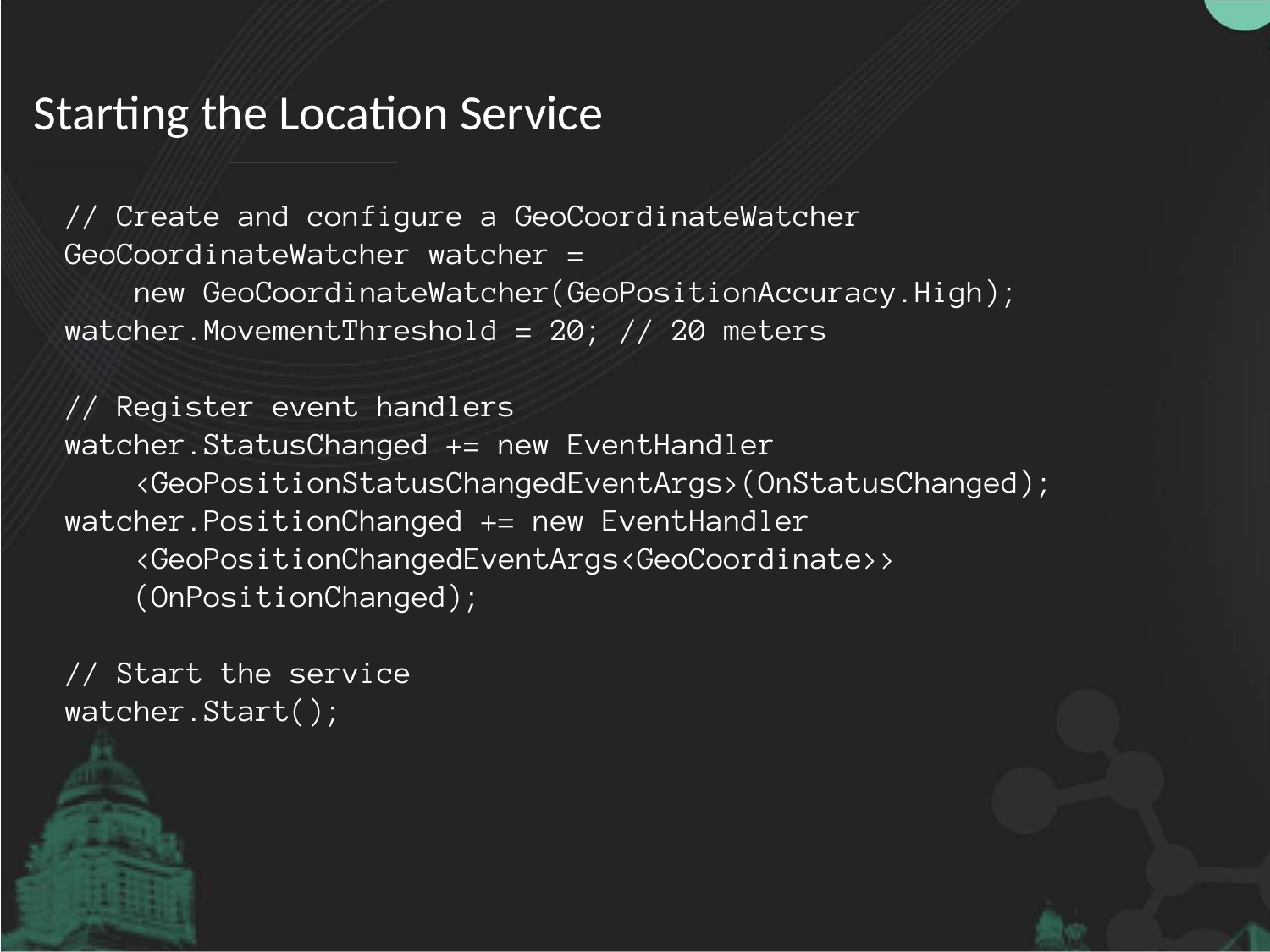

# Starting the Location Service
// Create and configure a GeoCoordinateWatcher
GeoCoordinateWatcher watcher =
    new GeoCoordinateWatcher(GeoPositionAccuracy.High);
watcher.MovementThreshold = 20; // 20 meters

// Register event handlers
watcher.StatusChanged += new EventHandler
    <GeoPositionStatusChangedEventArgs>(OnStatusChanged);
watcher.PositionChanged += new EventHandler
    <GeoPositionChangedEventArgs<GeoCoordinate>>
    (OnPositionChanged);

// Start the service
watcher.Start();